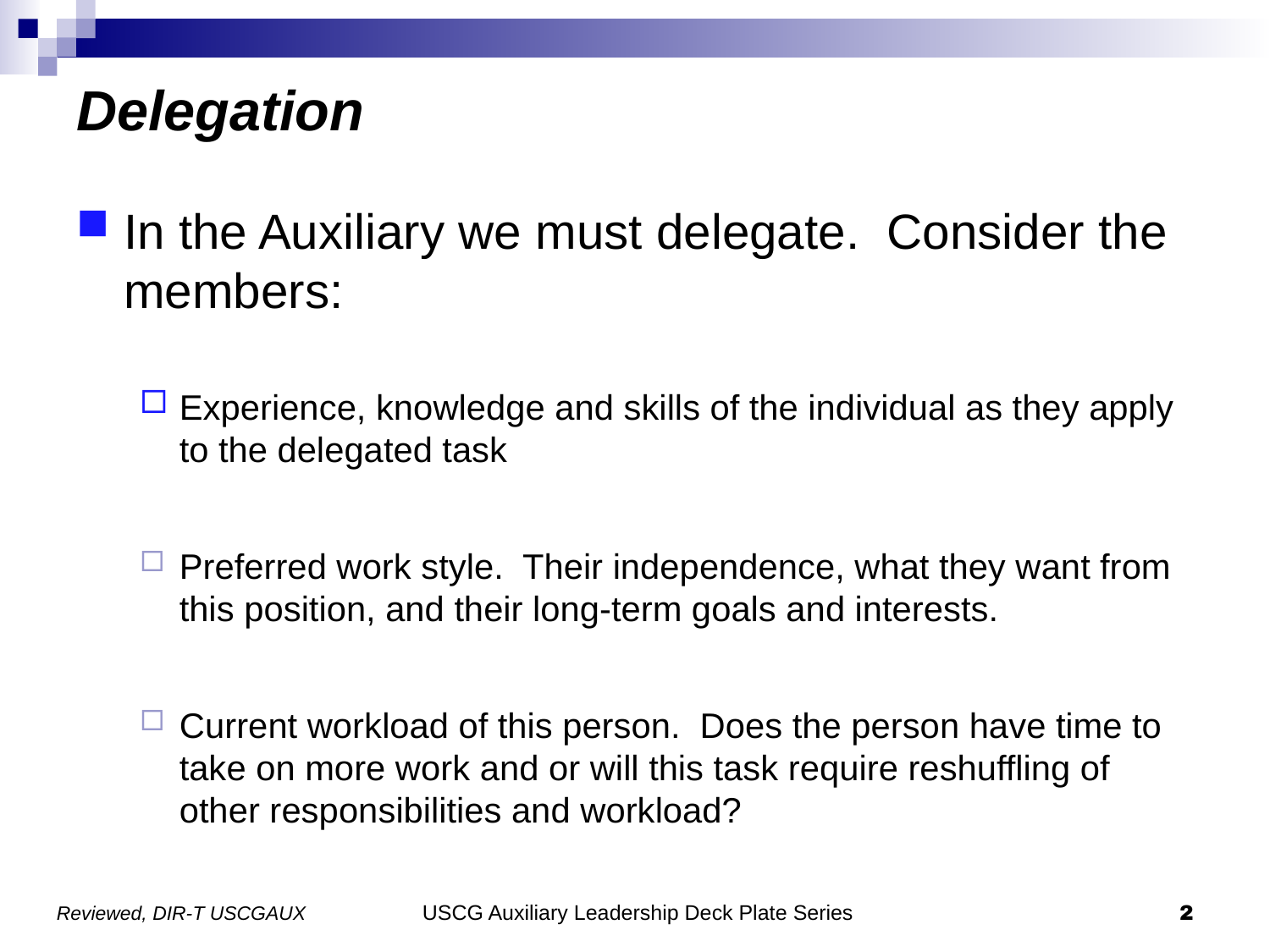

# Delegation
In the Auxiliary we must delegate.  Consider the members:

Experience, knowledge and skills of the individual as they apply to the delegated task

Preferred work style.  Their independence, what they want from this position, and their long-term goals and interests.

Current workload of this person.  Does the person have time to take on more work and or will this task require reshuffling of other responsibilities and workload?

2
Reviewed, DIR-T USCGAUX
USCG Auxiliary Leadership Deck Plate Series